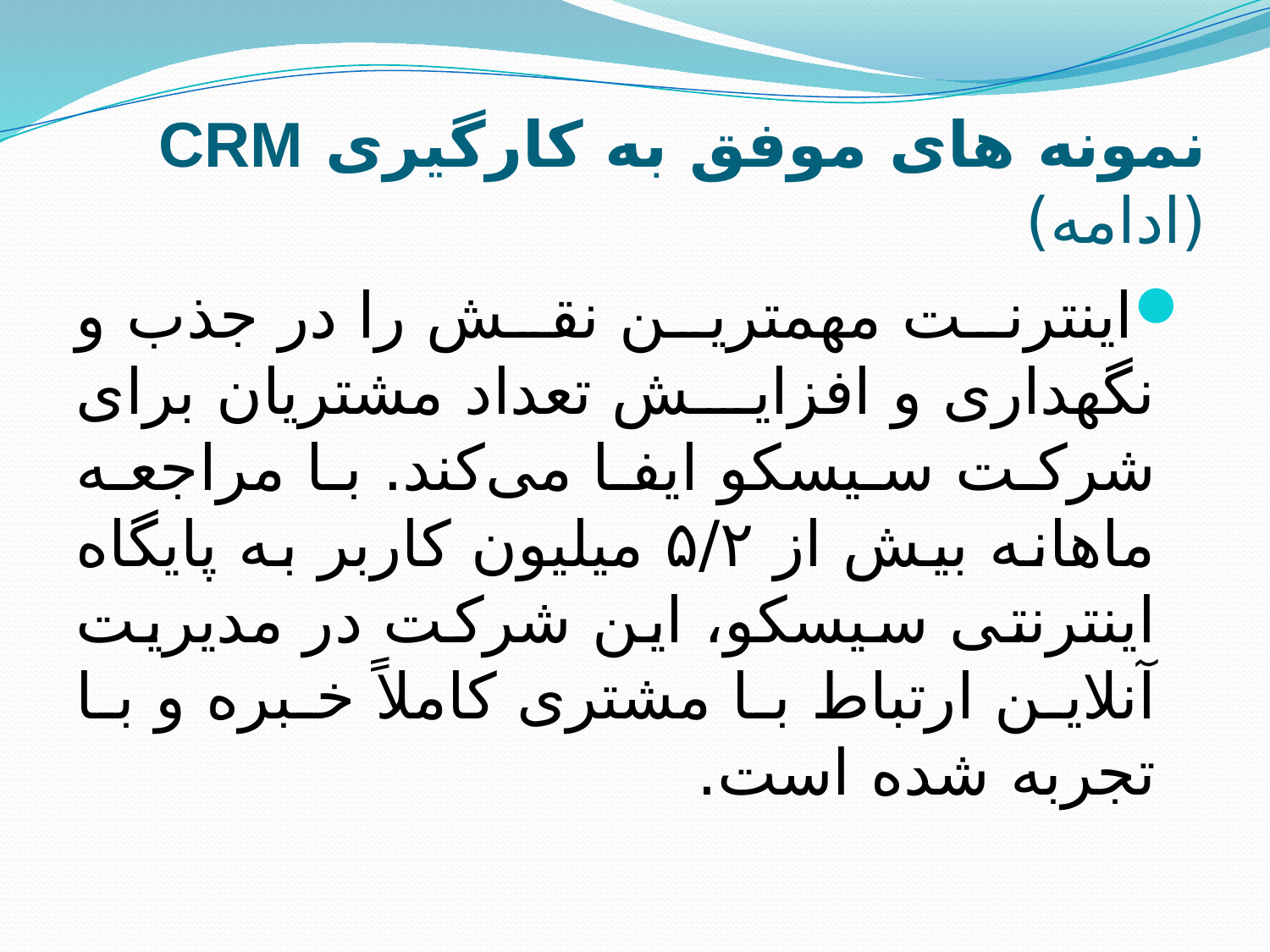

# نمونه های موفق به کارگیری CRM (ادامه)
اینترنت مهمترین نقش را در جذب و نگهداری و افزایش تعداد مشتریان برای شرکت سیسکو ایفا می‌کند. با مراجعه ماهانه بیش از ۵/۲ میلیون کاربر به پایگاه اینترنتی سیسکو، این شرکت در مدیریت آنلاین ارتباط با مشتری کاملاً خبره و با تجربه شده است.